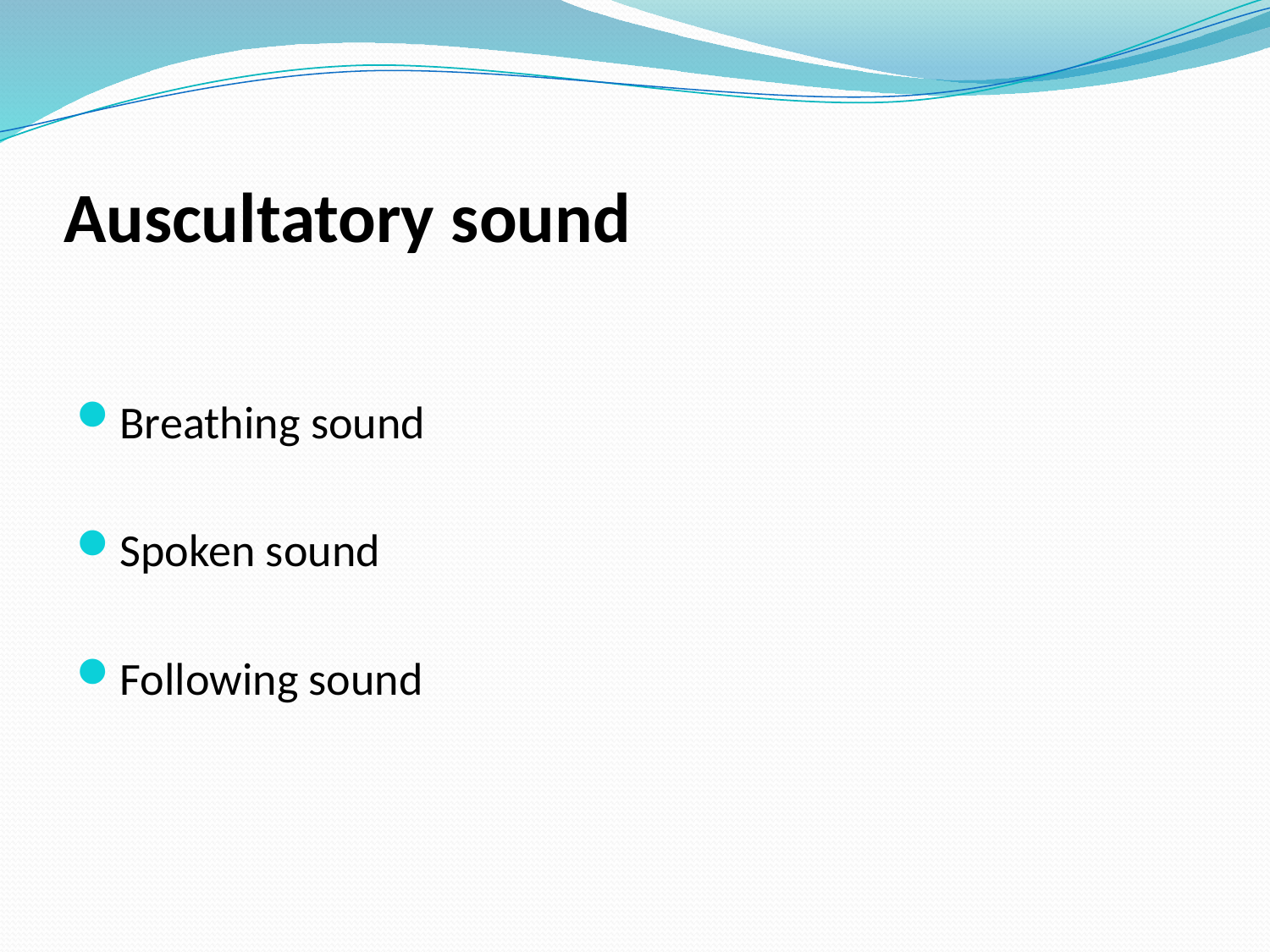

# Auscultatory sound
Breathing sound

Spoken sound

Following sound